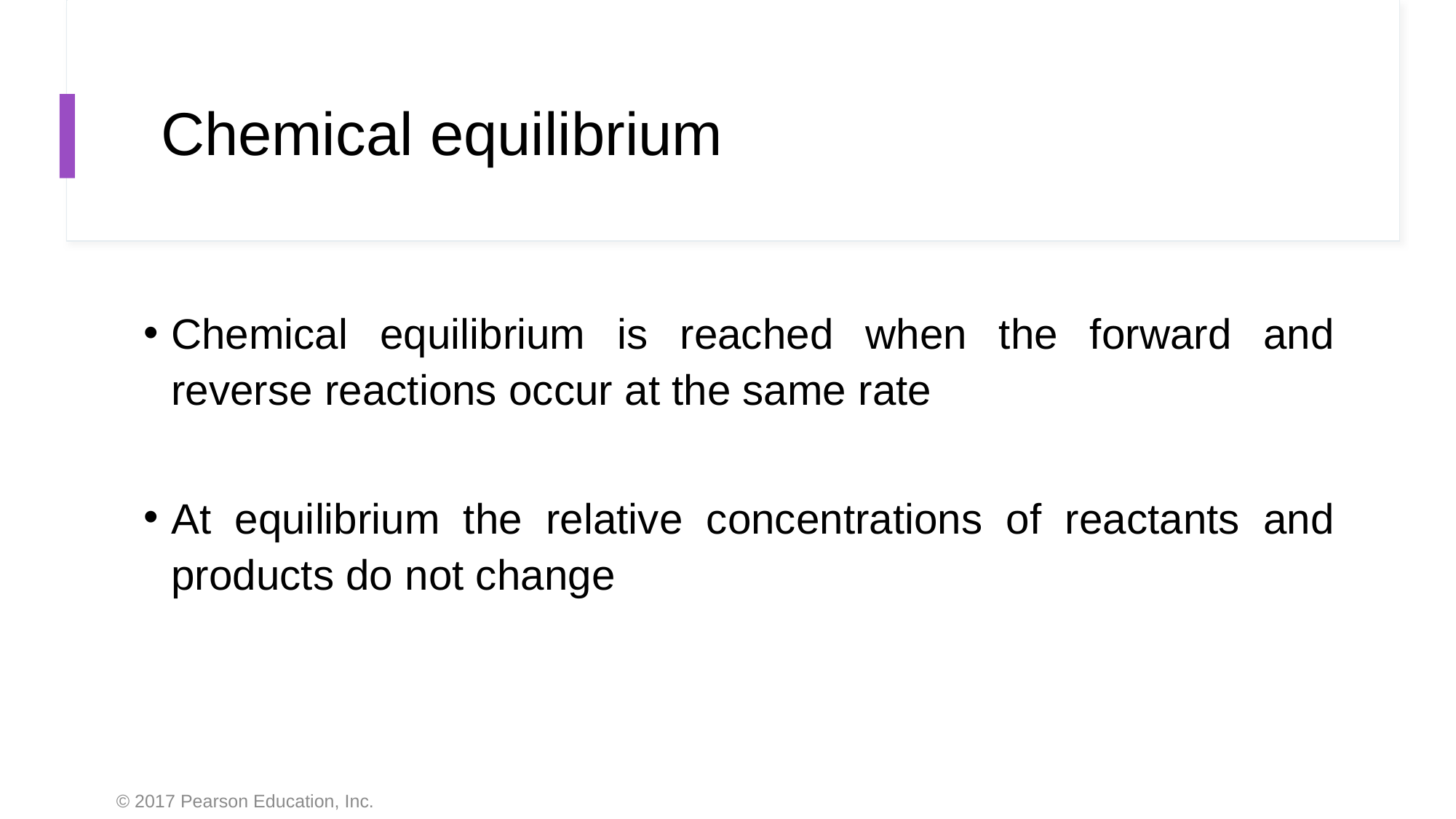

# Chemical equilibrium
Chemical equilibrium is reached when the forward and reverse reactions occur at the same rate

At equilibrium the relative concentrations of reactants and products do not change
© 2017 Pearson Education, Inc.